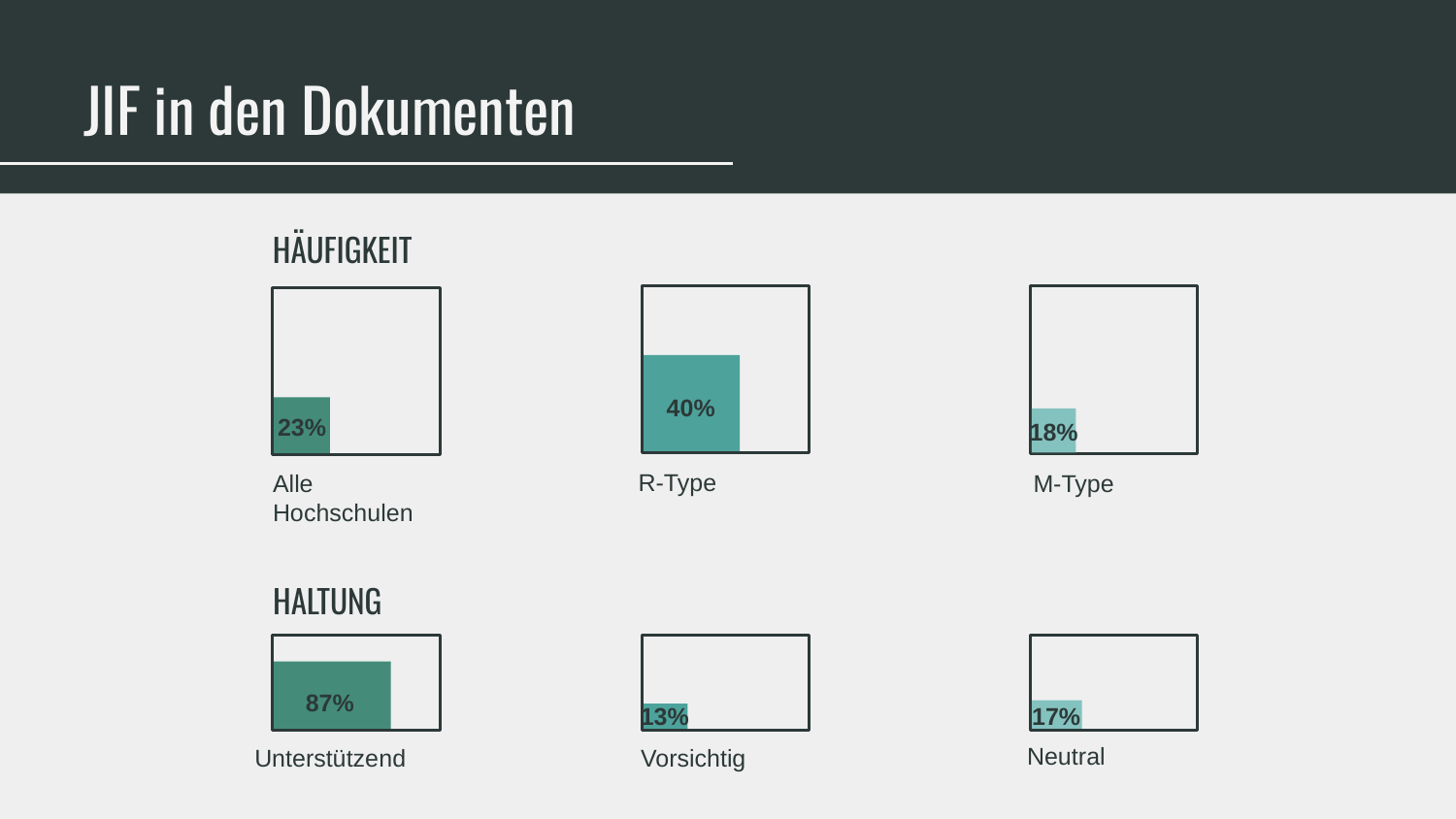

# JIF in den Dokumenten
HÄUFIGKEIT

40%

23%
18%

R-Type
M-Type
Alle Hochschulen
HALTUNG

87%
13%
17%

Neutral
Unterstützend
Vorsichtig